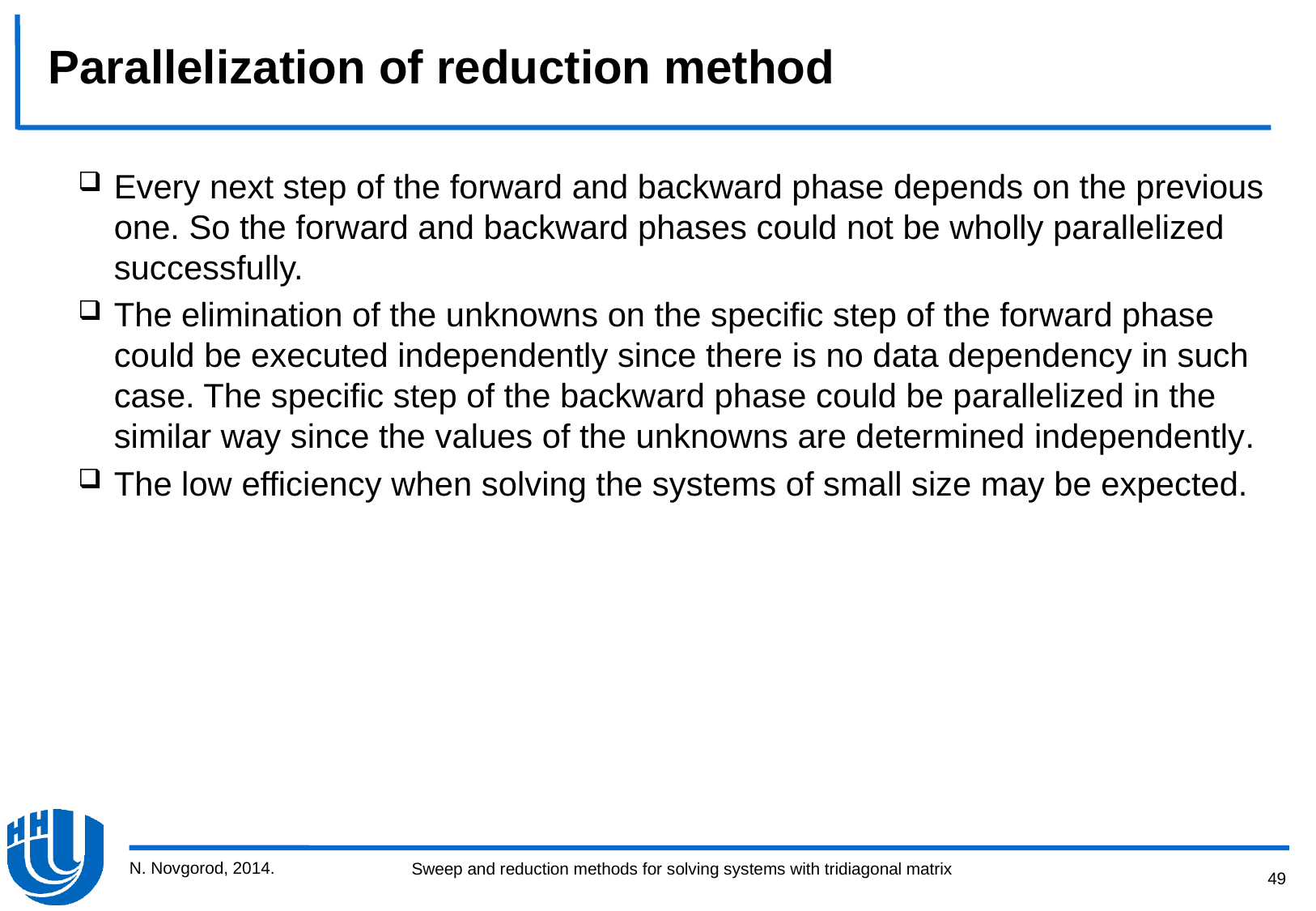

Parallelization of reduction method

Every next step of the forward and backward phase depends on the previous one. So the forward and backward phases could not be wholly parallelized successfully.
The elimination of the unknowns on the specific step of the forward phase could be executed independently since there is no data dependency in such case. The specific step of the backward phase could be parallelized in the similar way since the values of the unknowns are determined independently.
The low efficiency when solving the systems of small size may be expected.

N. Novgorod, 2014.
49
Sweep and reduction methods for solving systems with tridiagonal matrix